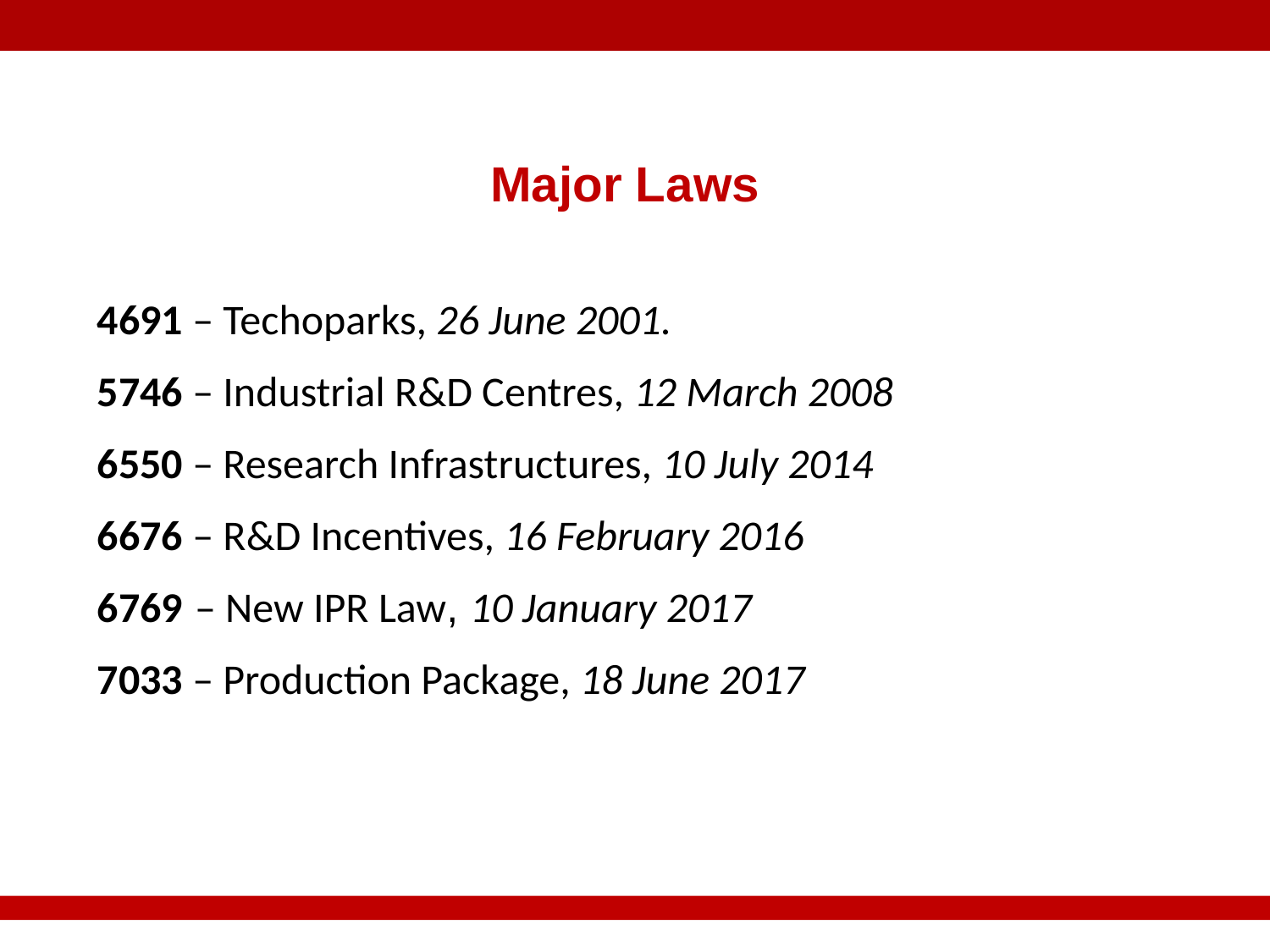

Major Laws
4691 – Techoparks, 26 June 2001.
5746 – Industrial R&D Centres, 12 March 2008
6550 – Research Infrastructures, 10 July 2014
6676 – R&D Incentives, 16 February 2016
6769 – New IPR Law, 10 January 2017
7033 – Production Package, 18 June 2017